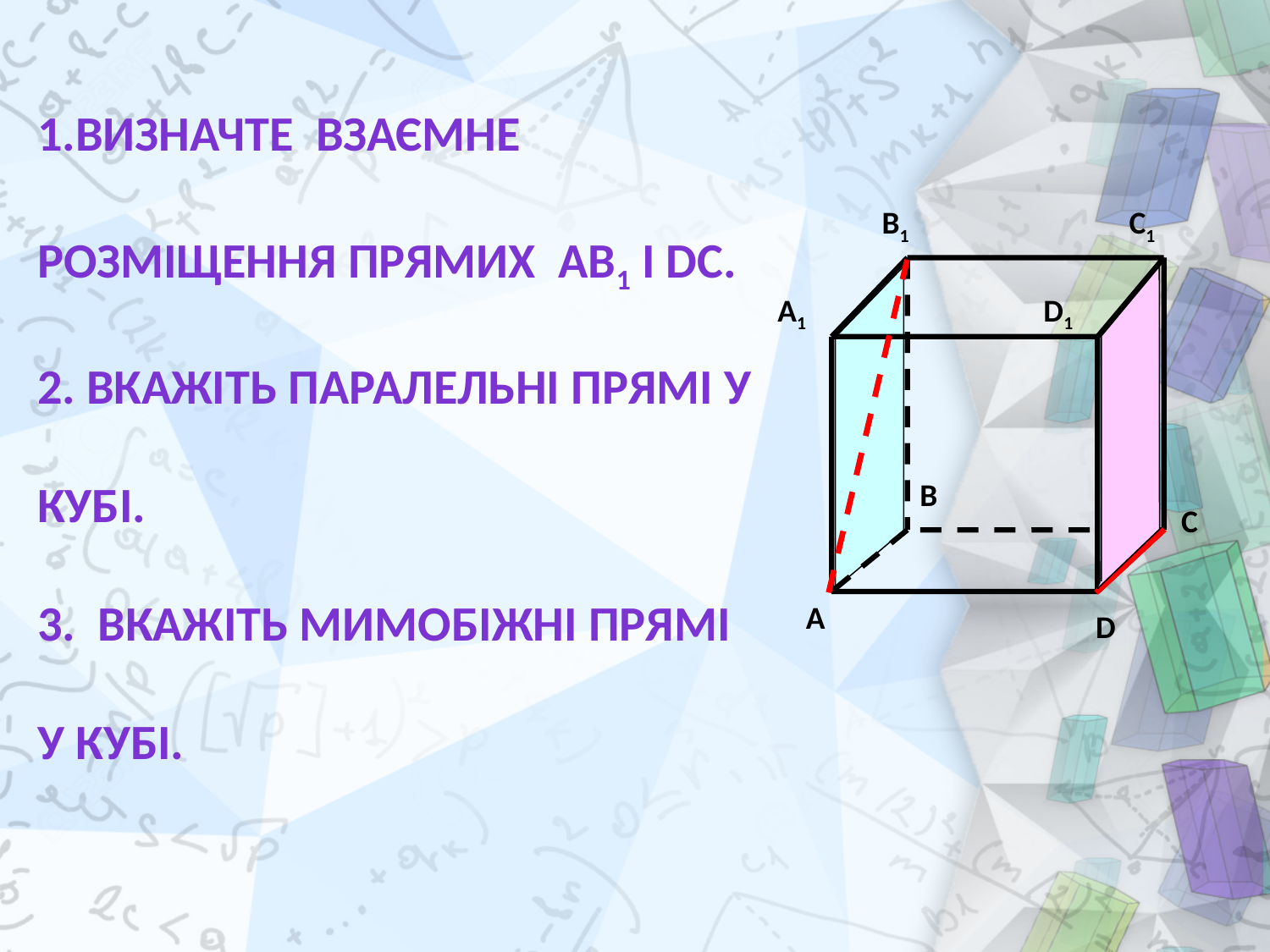

Визначте  взаємне
розміщення прямих  АВ1 і DC.
2. Вкажіть паралельні прямі у кубі.
3.  Вкажіть мимобіжні прямі у кубі.

B1
C1

A1
D1

B
C

A

D